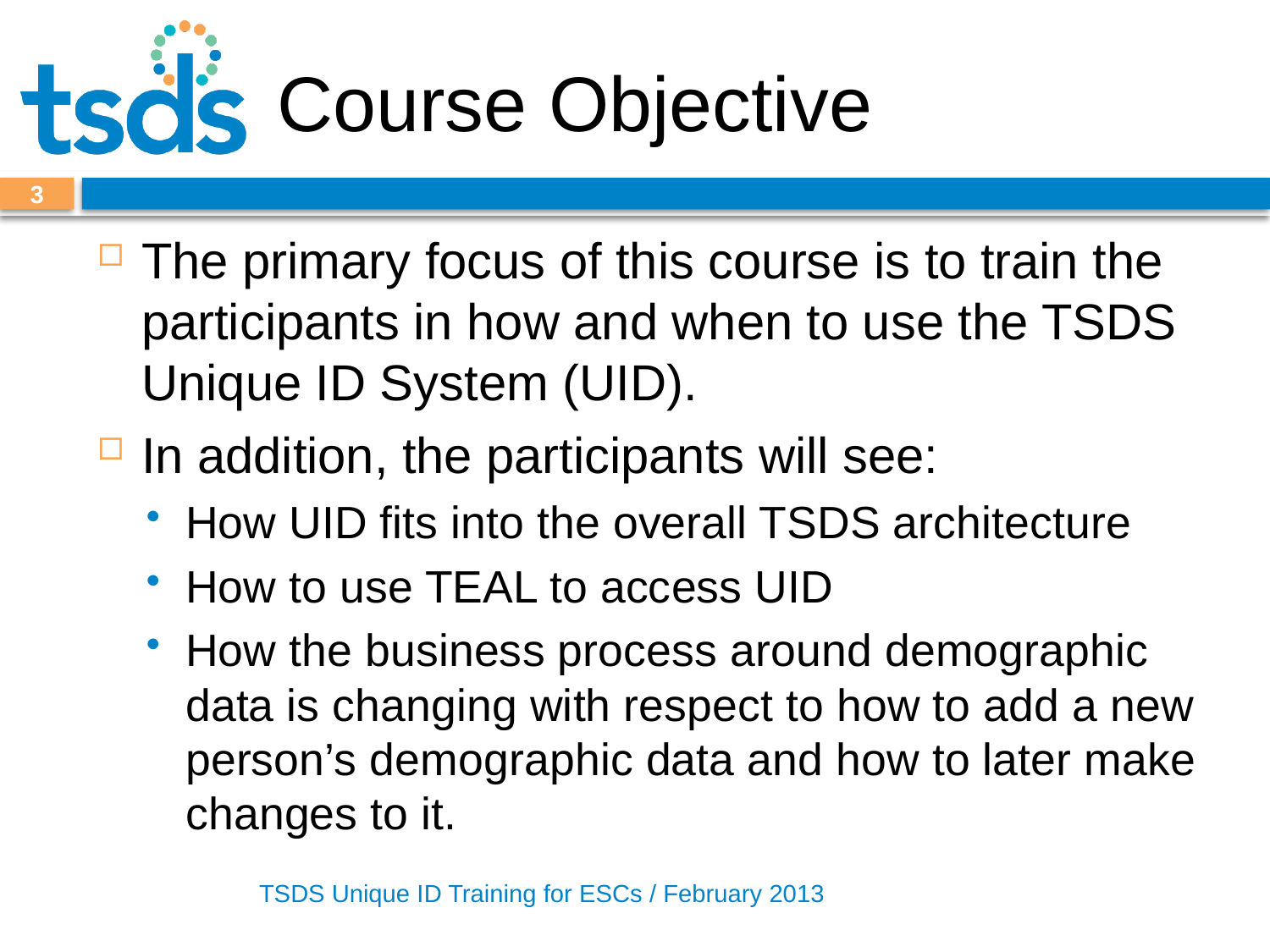

# Course Objective
3
The primary focus of this course is to train the participants in how and when to use the TSDS Unique ID System (UID).
In addition, the participants will see:
How UID fits into the overall TSDS architecture
How to use TEAL to access UID
How the business process around demographic data is changing with respect to how to add a new person’s demographic data and how to later make changes to it.

TSDS Unique ID Training for ESCs / February 2013